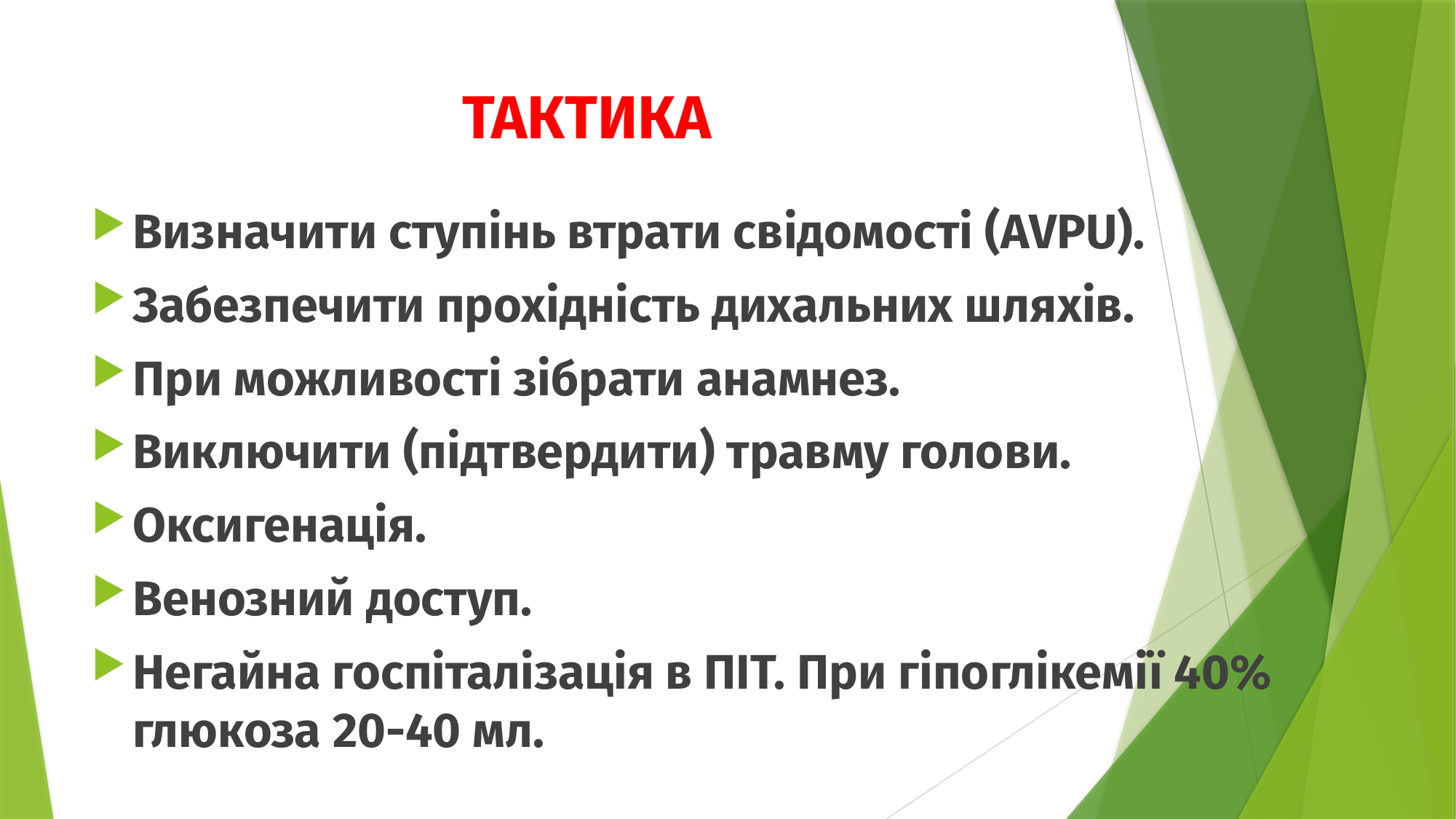

# ТАКТИКА
Визначити ступінь втрати свідомості (AVPU).
Забезпечити прохідність дихальних шляхів.
При можливості зібрати анамнез.
Виключити (підтвердити) травму голови.
Оксигенація.
Венозний доступ.
Негайна госпіталізація в ПІТ. При гіпоглікемії 40% глюкоза 20-40 мл.